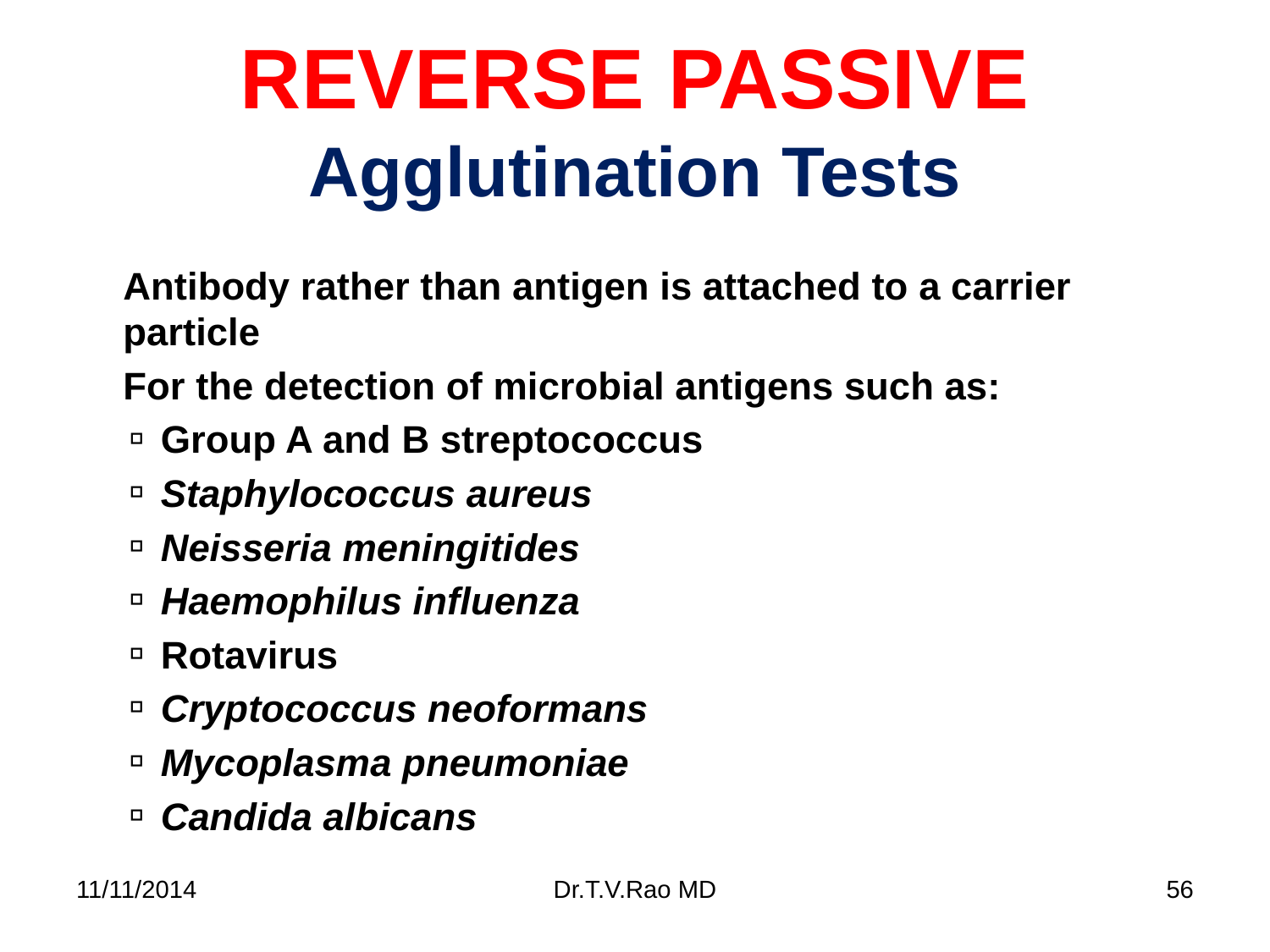

# REVERSE PASSIVE Agglutination Tests

Antibody rather than antigen is attached to a carrier particle
For the detection of microbial antigens such as:
Group A and B streptococcus
Staphylococcus aureus
Neisseria meningitides
Haemophilus influenza
Rotavirus
Cryptococcus neoformans
Mycoplasma pneumoniae
Candida albicans
11/11/2014
Dr.T.V.Rao MD
56